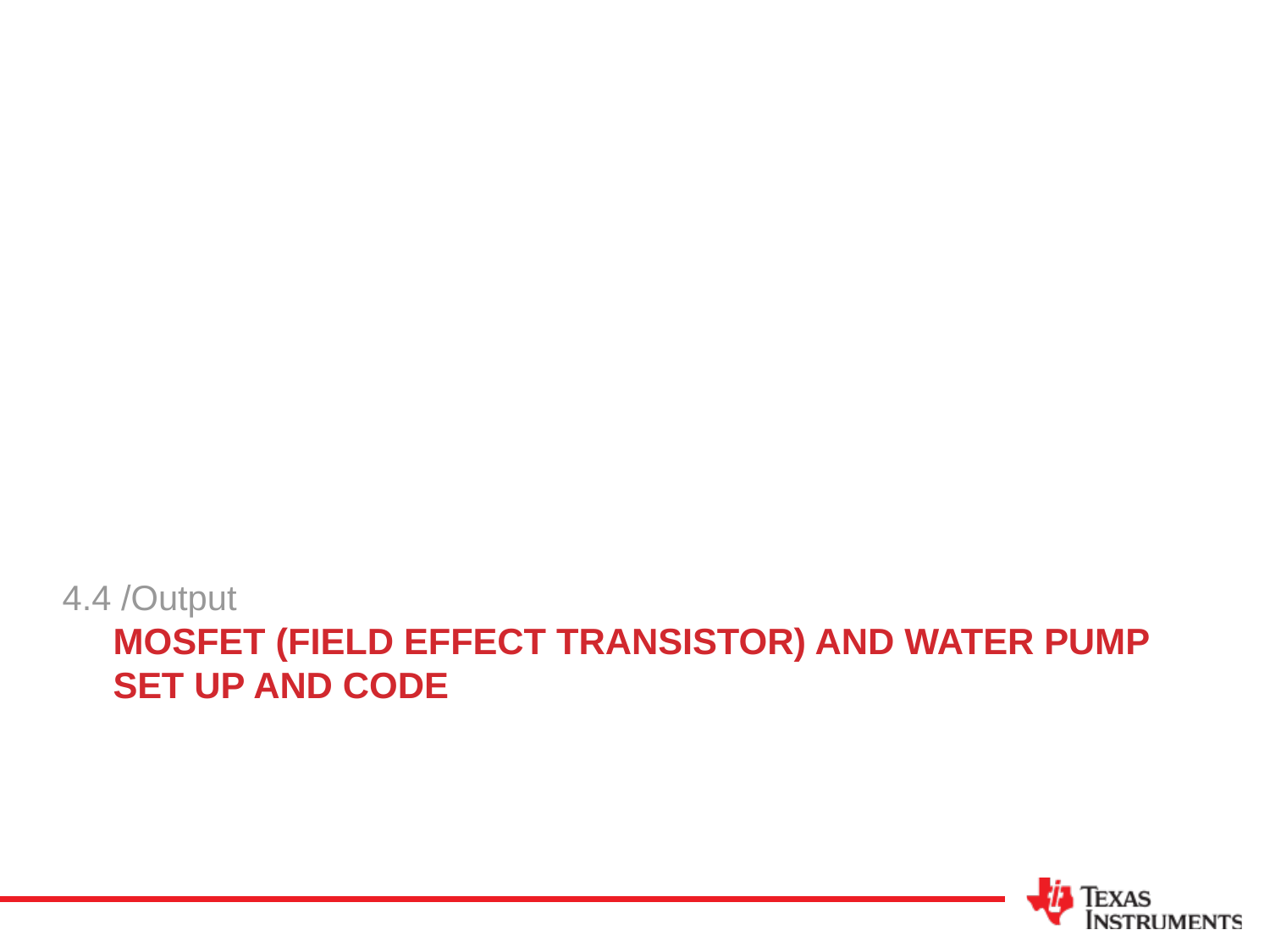

4.4 /Output
# MOSFET (Field Effect Transistor) and Water Pump Set up and Code